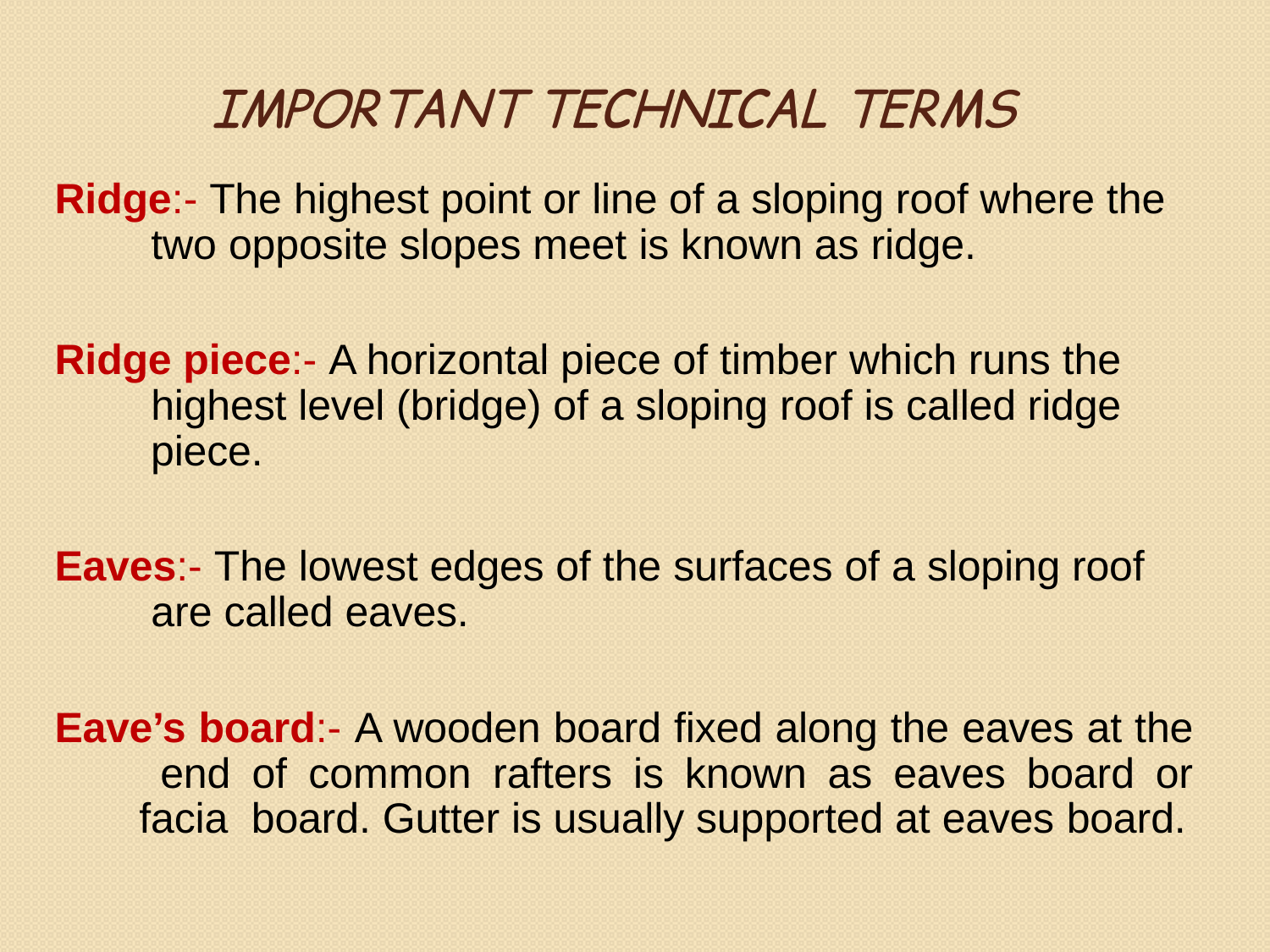

# IMPORTANT TECHNICAL TERMS
Ridge:- The highest point or line of a sloping roof where the  two opposite slopes meet is known as ridge.

Ridge piece:- A horizontal piece of timber which runs the  highest level (bridge) of a sloping roof is called ridge  piece.

Eaves:- The lowest edges of the surfaces of a sloping roof  are called eaves.

Eave’s board:- A wooden board fixed along the eaves at the  end of common rafters is known as eaves board or facia  board. Gutter is usually supported at eaves board.